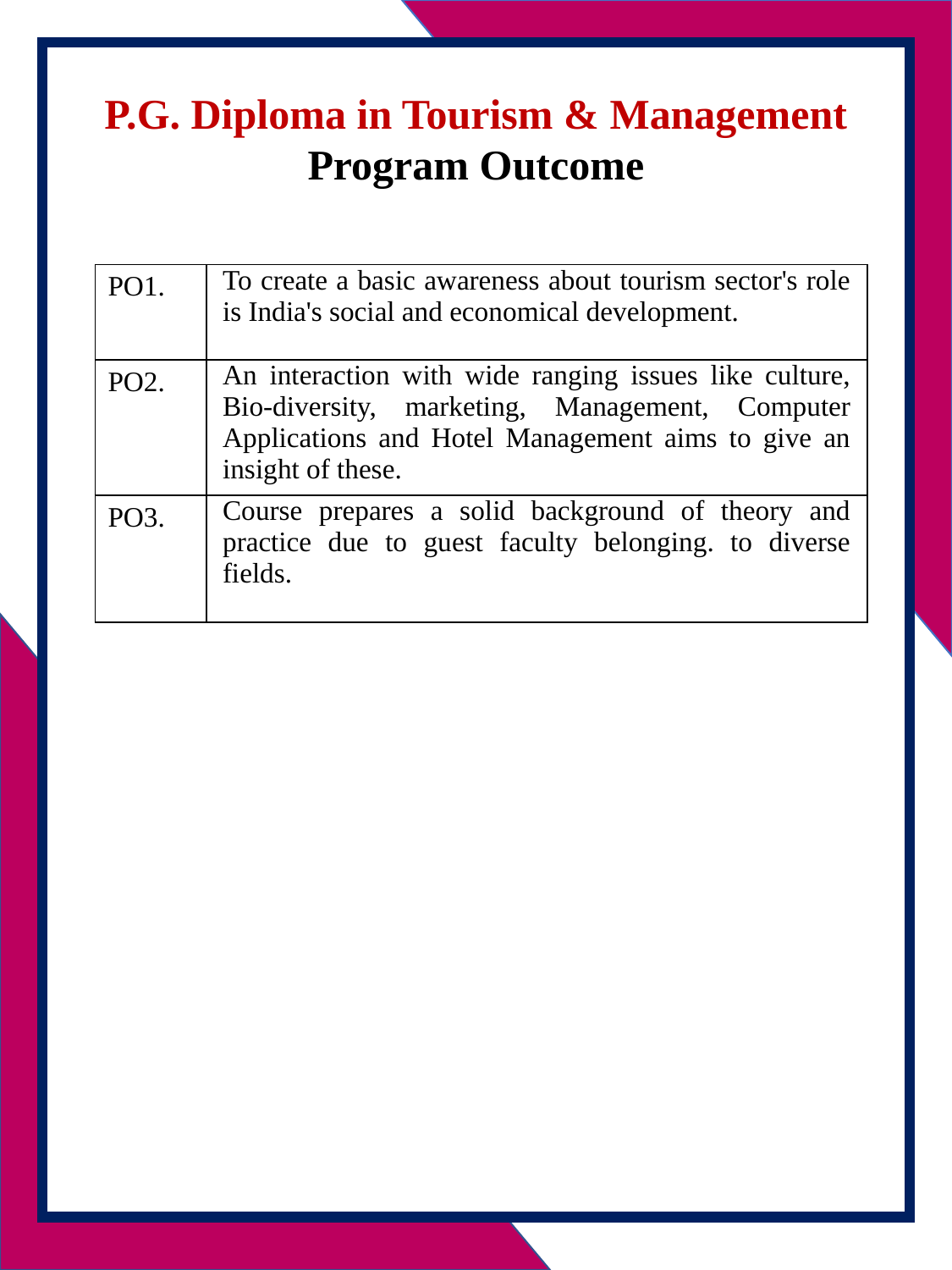

P.G. Diploma in Tourism & Management Program Outcome

| PO1. | To create a basic awareness about tourism sector's role is India's social and economical development. |
| --- | --- |
| PO2. | An interaction with wide ranging issues like culture, Bio-diversity, marketing, Management, Computer Applications and Hotel Management aims to give an insight of these. |
| PO3. | Course prepares a solid background of theory and practice due to guest faculty belonging. to diverse fields. |